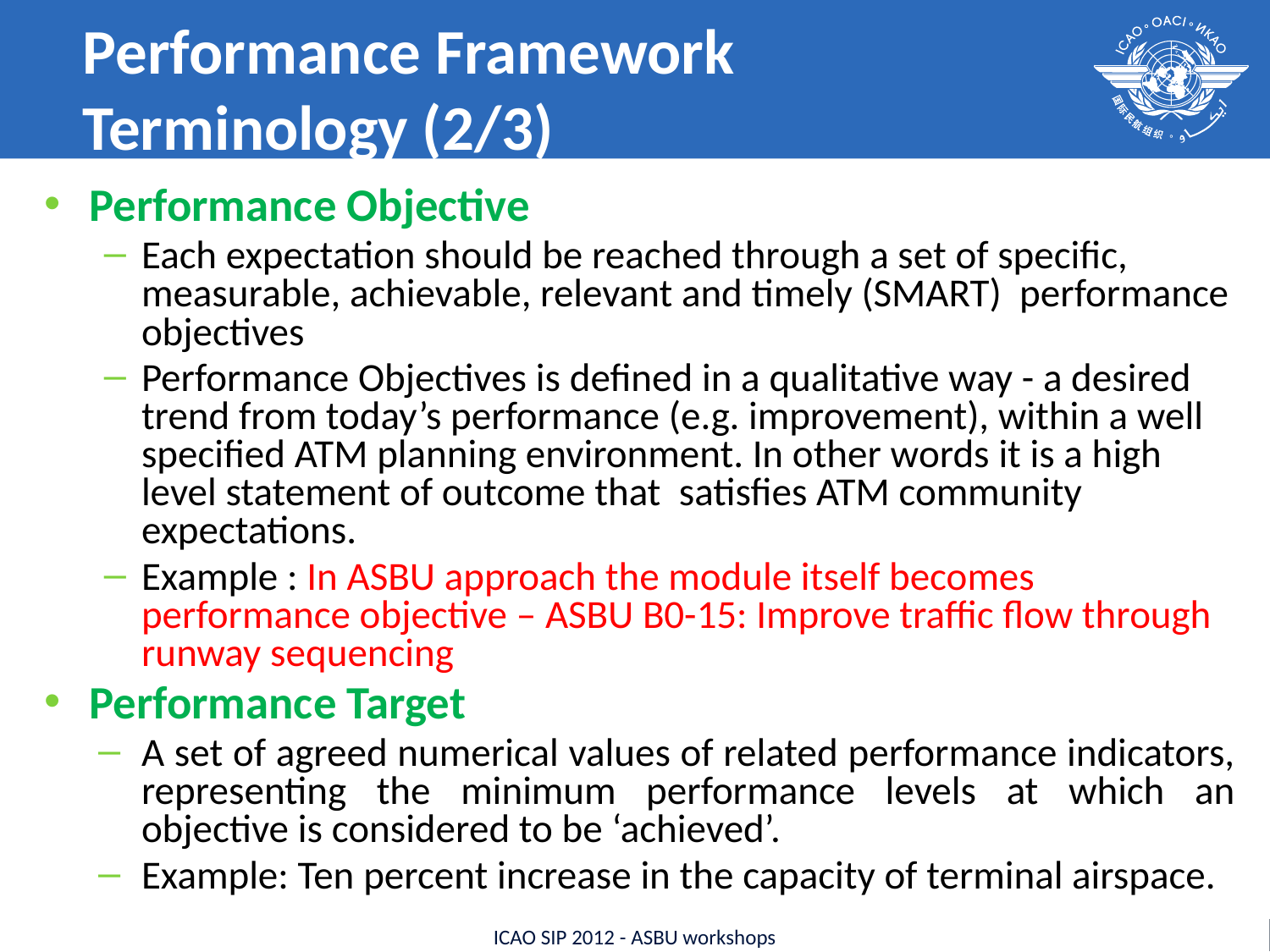

Performance Framework
Terminology (2/3)
Performance Objective
Each expectation should be reached through a set of specific, measurable, achievable, relevant and timely (SMART)  performance objectives
Performance Objectives is defined in a qualitative way - a desired trend from today’s performance (e.g. improvement), within a well specified ATM planning environment. In other words it is a high level statement of outcome that  satisfies ATM community expectations.
Example : In ASBU approach the module itself becomes performance objective – ASBU B0-15: Improve traffic flow through runway sequencing
Performance Target
A set of agreed numerical values of related performance indicators, representing the minimum performance levels at which an objective is considered to be ‘achieved’.
Example: Ten percent increase in the capacity of terminal airspace.

ICAO SIP 2012 - ASBU workshops